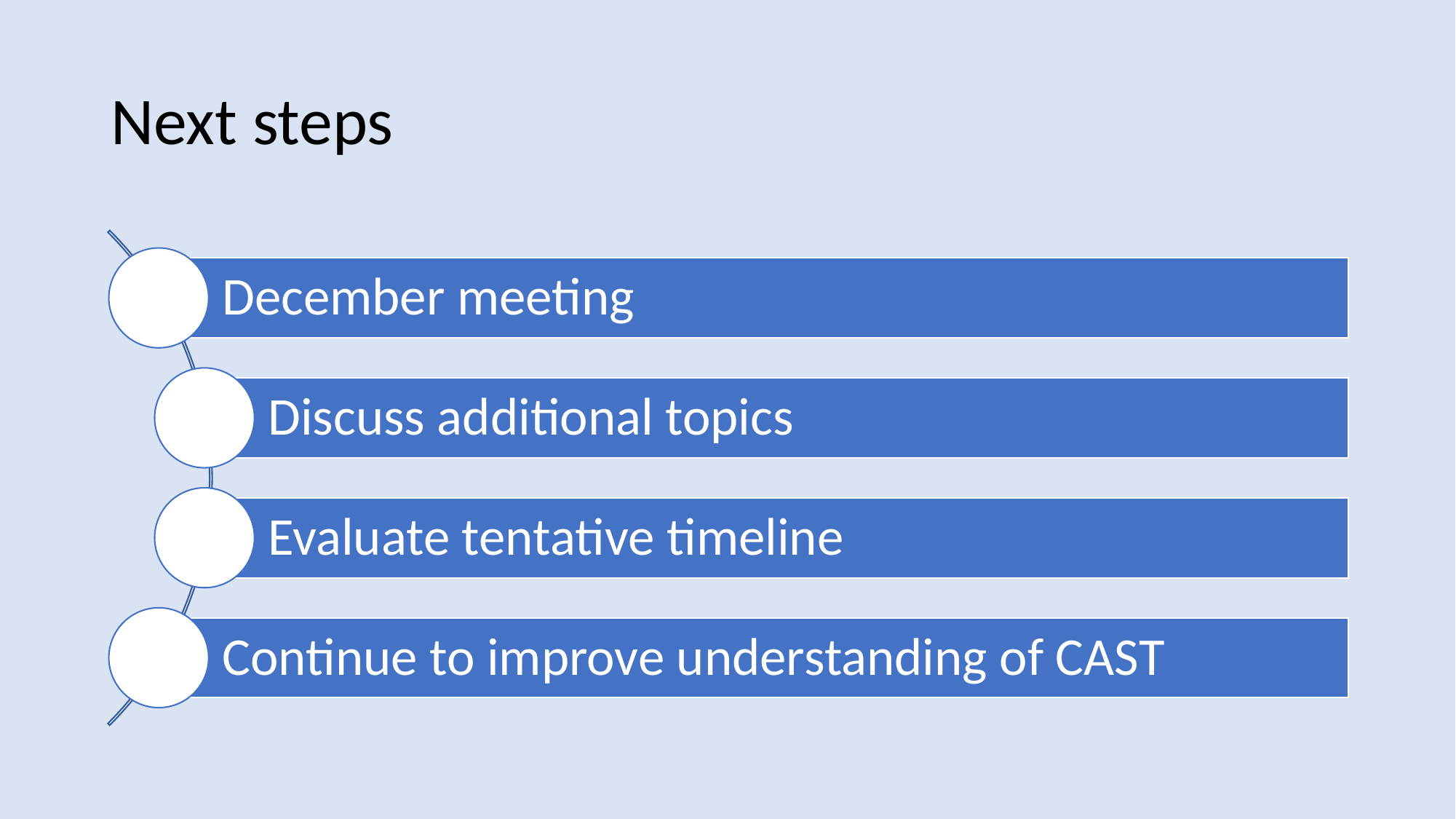

# Next steps
December meeting
Discuss additional topics
Evaluate tentative timeline
Continue to improve understanding of CAST